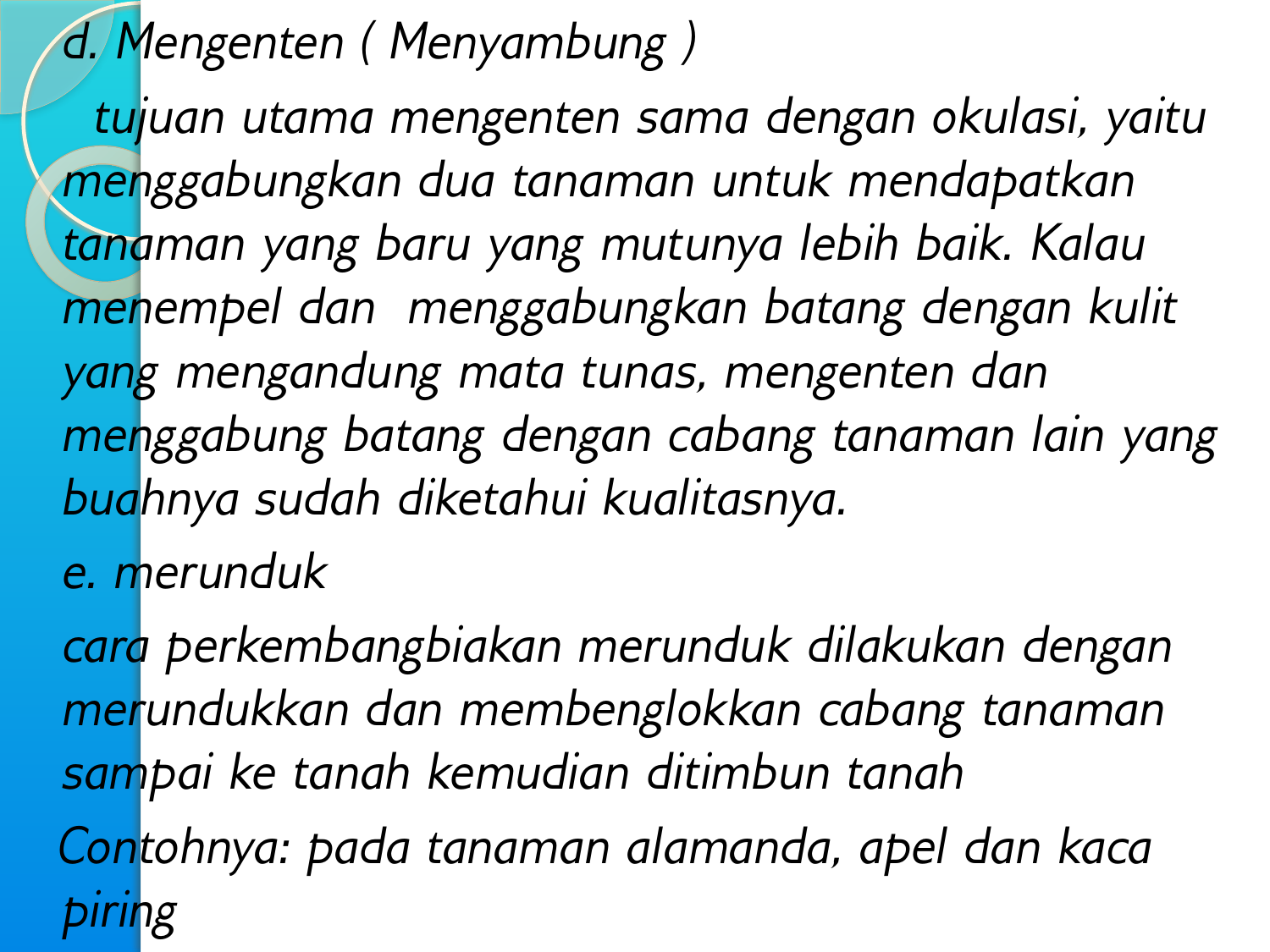

d. Mengenten ( Menyambung )
		  tujuan utama mengenten sama dengan okulasi, yaitu menggabungkan dua tanaman untuk mendapatkan tanaman yang baru yang mutunya lebih baik. Kalau menempel dan  menggabungkan batang dengan kulit yang mengandung mata tunas, mengenten dan menggabung batang dengan cabang tanaman lain yang buahnya sudah diketahui kualitasnya.
	e. merunduk
		cara perkembangbiakan merunduk dilakukan dengan merundukkan dan membenglokkan cabang tanaman sampai ke tanah kemudian ditimbun tanah
  Contohnya: pada tanaman alamanda, apel dan kaca piring